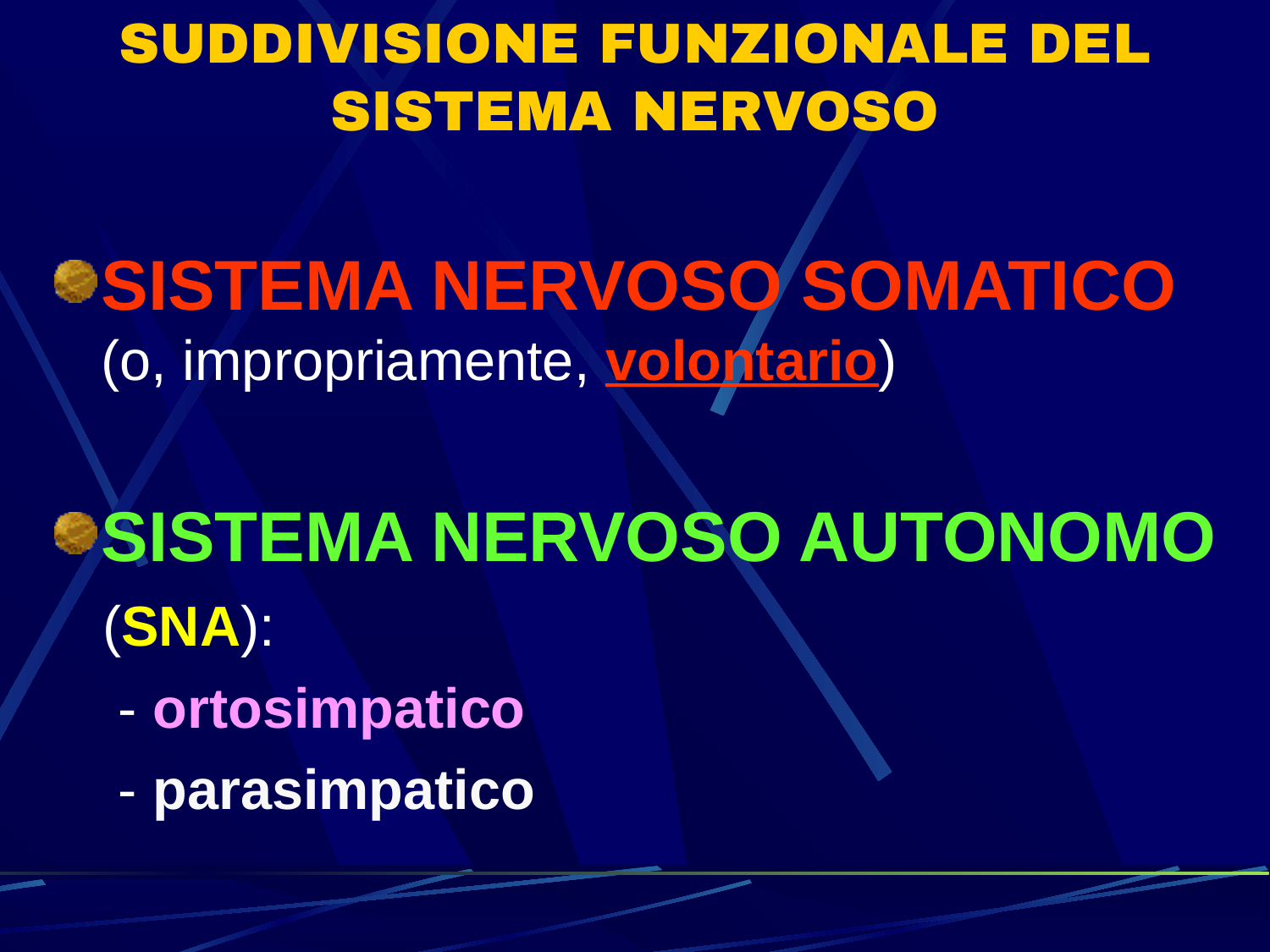

SUDDIVISIONE FUNZIONALE DEL SISTEMA NERVOSO
SISTEMA NERVOSO SOMATICO (o, impropriamente, volontario)

SISTEMA NERVOSO AUTONOMO
   (SNA):
    - ortosimpatico
    - parasimpatico